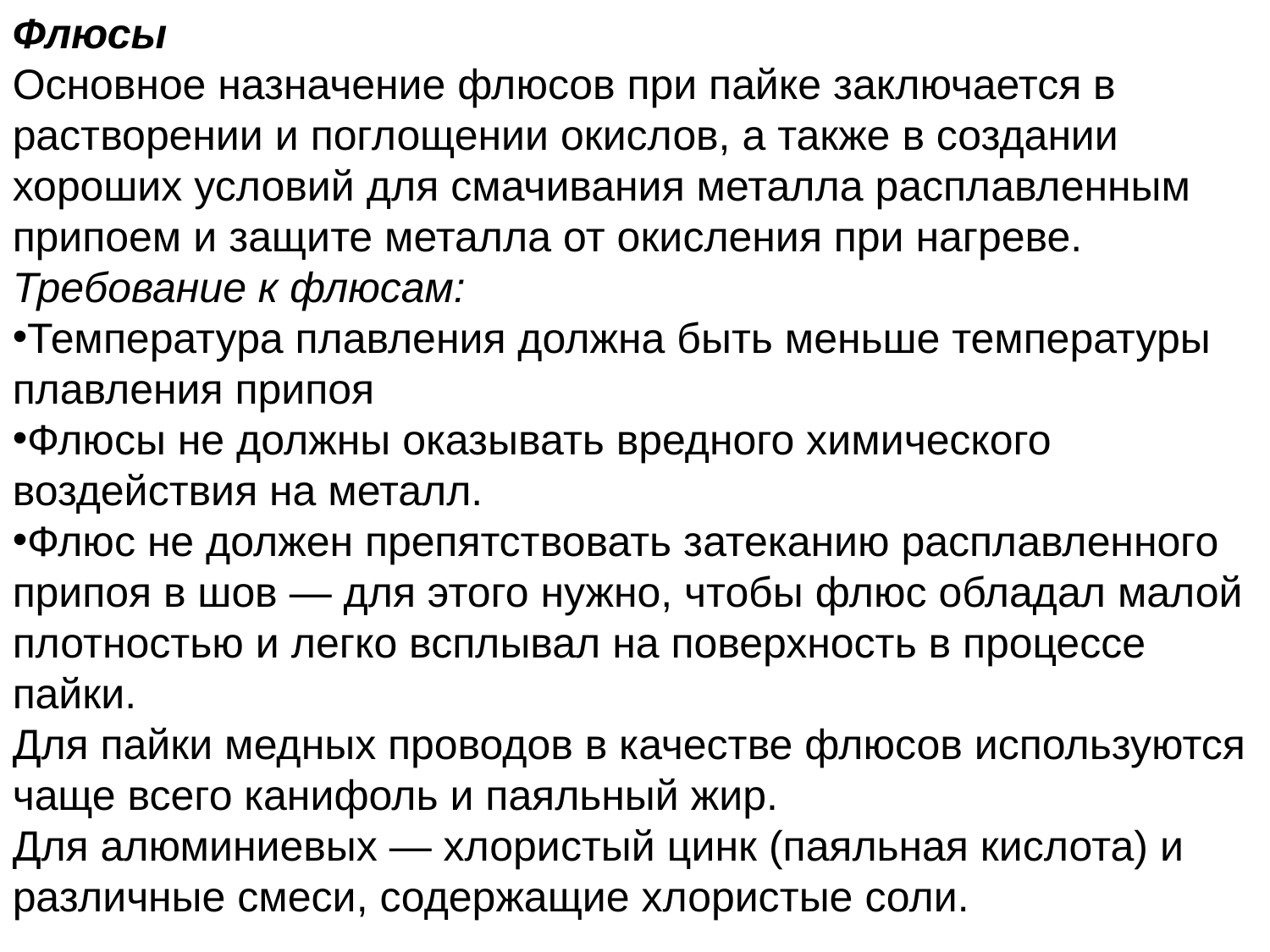

Флюсы
Основное назначение флюсов при пайке заключается в растворении и поглощении окислов, а также в создании хороших условий для смачивания металла расплавленным припоем и защите металла от окисления при нагреве.
Требование к флюсам:
Температура плавления должна быть меньше температуры плавления припоя
Флюсы не должны оказывать вредного химического воздействия на металл.
Флюс не должен препятствовать затеканию расплавленного припоя в шов — для этого нужно, чтобы флюс обладал малой плотностью и легко всплывал на поверхность в процессе пайки.
Для пайки медных проводов в качестве флюсов используются чаще всего канифоль и паяльный жир.
Для алюминиевых — хлористый цинк (паяльная кислота) и различные смеси, содержащие хлористые соли.